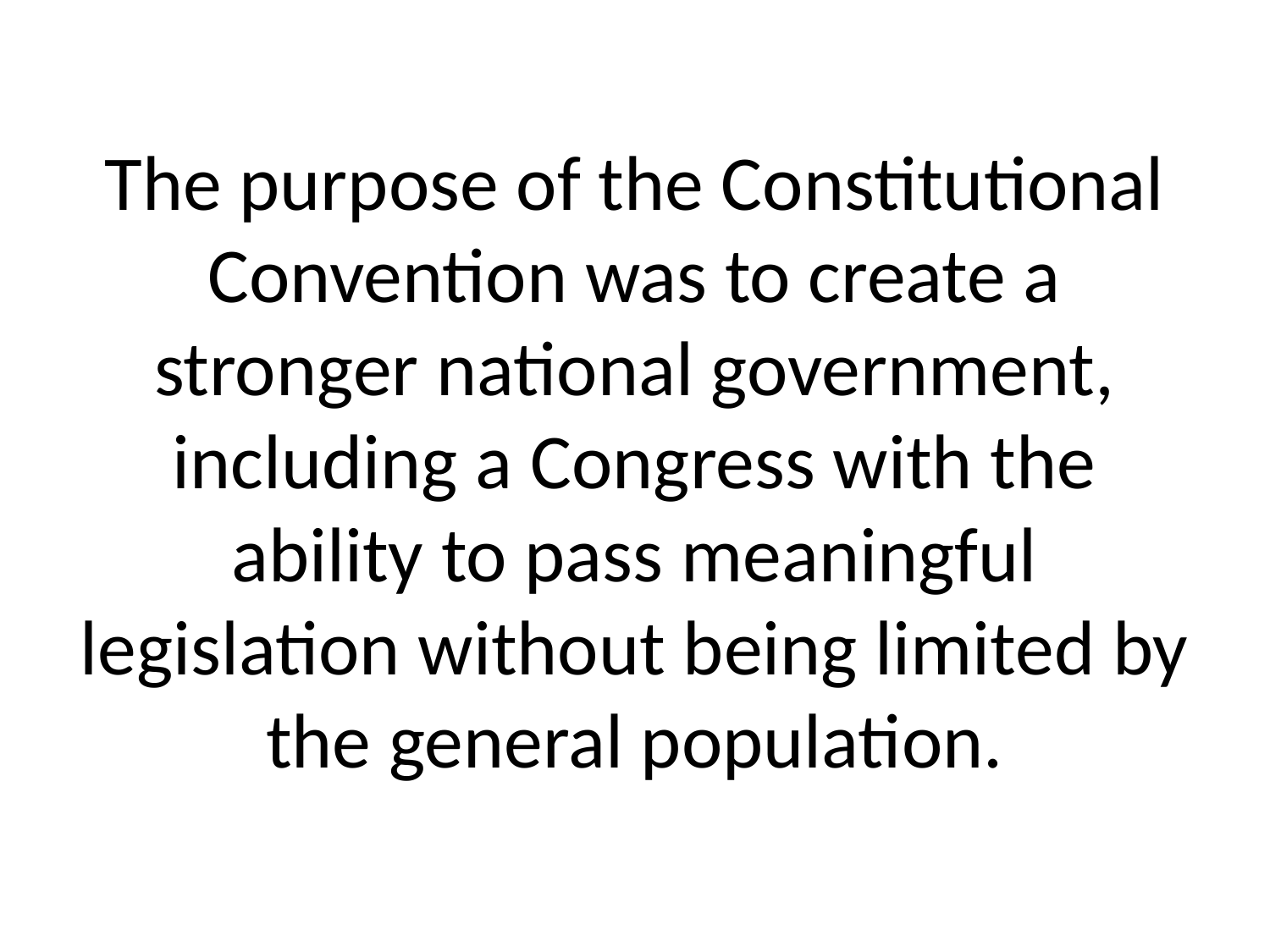

# The purpose of the Constitutional Convention was to create a stronger national government, including a Congress with the ability to pass meaningful legislation without being limited by the general population.